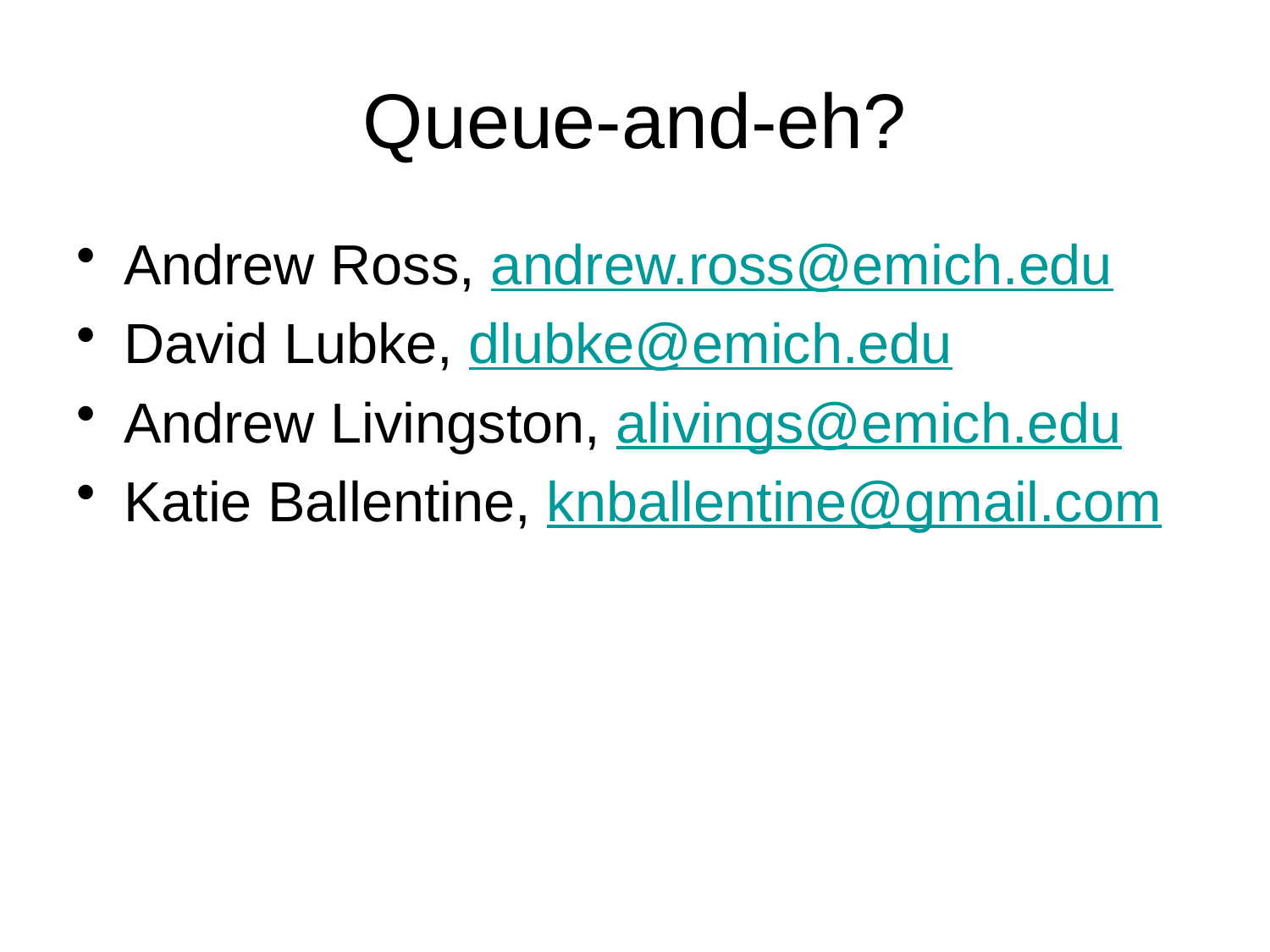

# Queue-and-eh?
Andrew Ross, andrew.ross@emich.edu
David Lubke, dlubke@emich.edu
Andrew Livingston, alivings@emich.edu
Katie Ballentine, knballentine@gmail.com